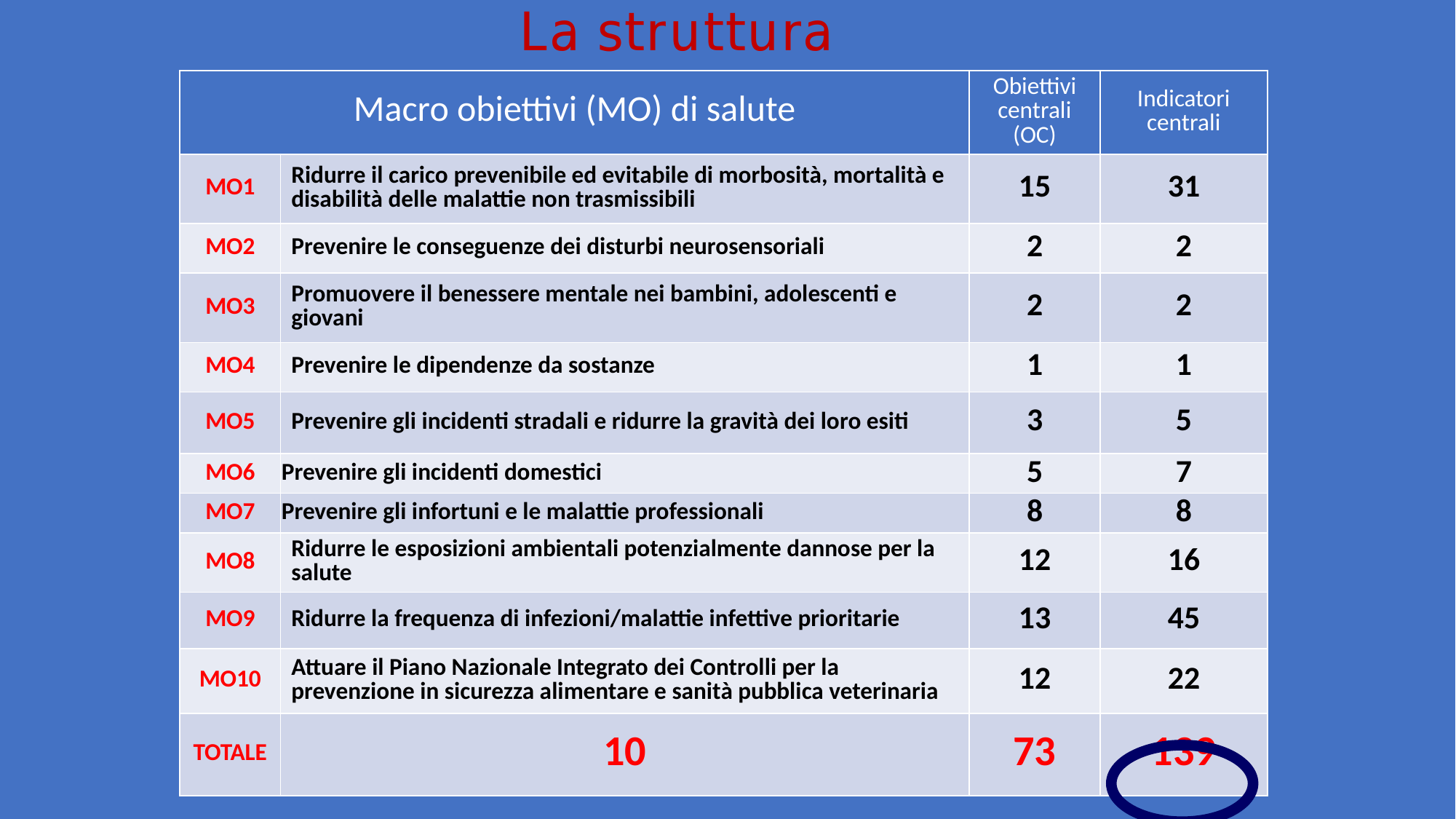

La struttura
| Macro obiettivi (MO) di salute |  | Obiettivi centrali (OC) | Indicatori centrali |
| --- | --- | --- | --- |
| MO1 | Ridurre il carico prevenibile ed evitabile di morbosità, mortalità e disabilità delle malattie non trasmissibili | 15 | 31 |
| MO2 | Prevenire le conseguenze dei disturbi neurosensoriali | 2 | 2 |
| MO3 | Promuovere il benessere mentale nei bambini, adolescenti e giovani | 2 | 2 |
| MO4 | Prevenire le dipendenze da sostanze | 1 | 1 |
| MO5 | Prevenire gli incidenti stradali e ridurre la gravità dei loro esiti | 3 | 5 |
| MO6 | Prevenire gli incidenti domestici | 5 | 7 |
| MO7 | Prevenire gli infortuni e le malattie professionali | 8 | 8 |
| MO8 | Ridurre le esposizioni ambientali potenzialmente dannose per la salute | 12 | 16 |
| MO9 | Ridurre la frequenza di infezioni/malattie infettive prioritarie | 13 | 45 |
| MO10 | Attuare il Piano Nazionale Integrato dei Controlli per la prevenzione in sicurezza alimentare e sanità pubblica veterinaria | 12 | 22 |
| TOTALE | 10 | 73 | 139 |